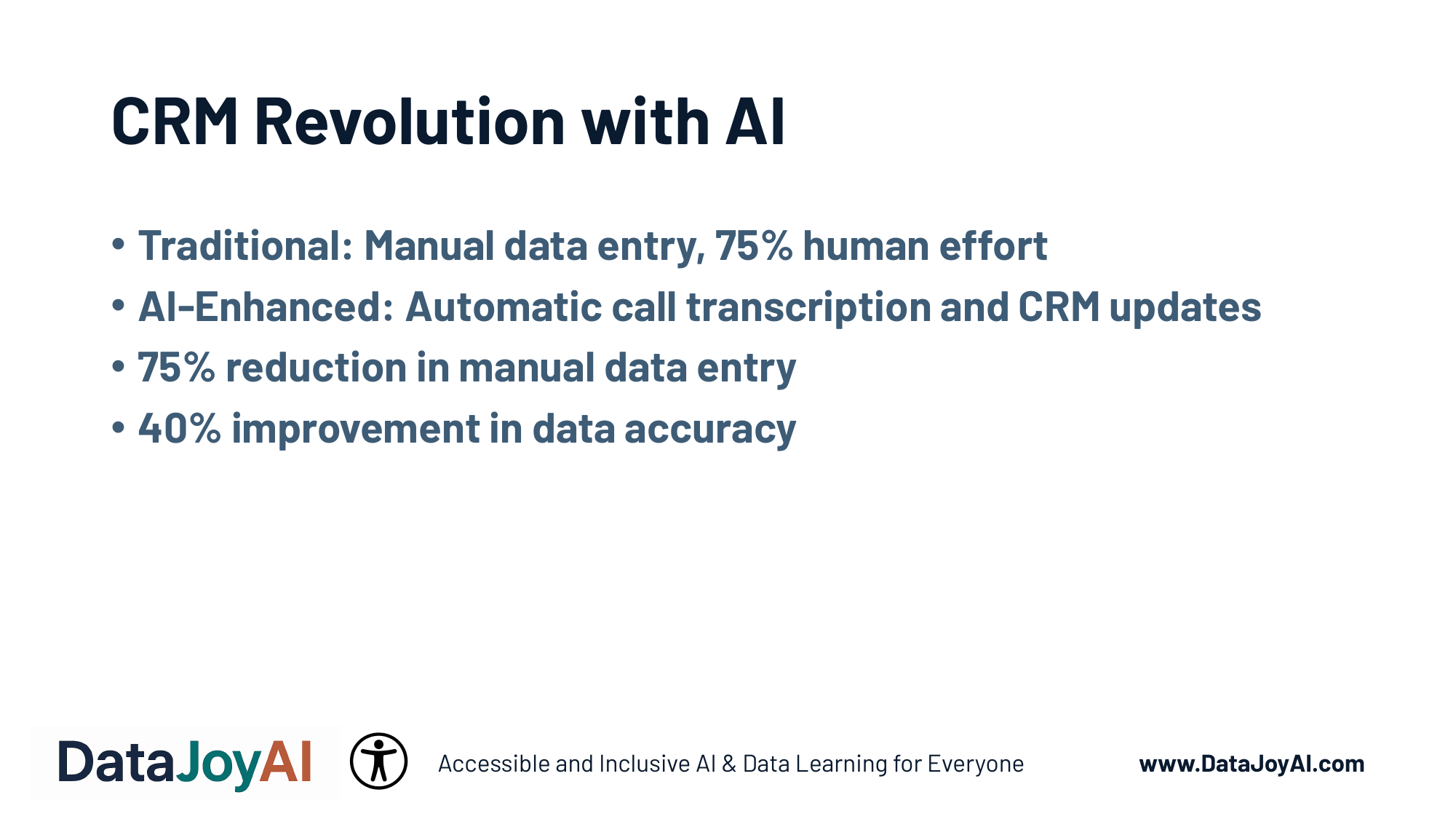

# CRM Revolution with AI
Traditional: Manual data entry, 75% human effort
AI-Enhanced: Automatic call transcription and CRM updates
75% reduction in manual data entry
40% improvement in data accuracy